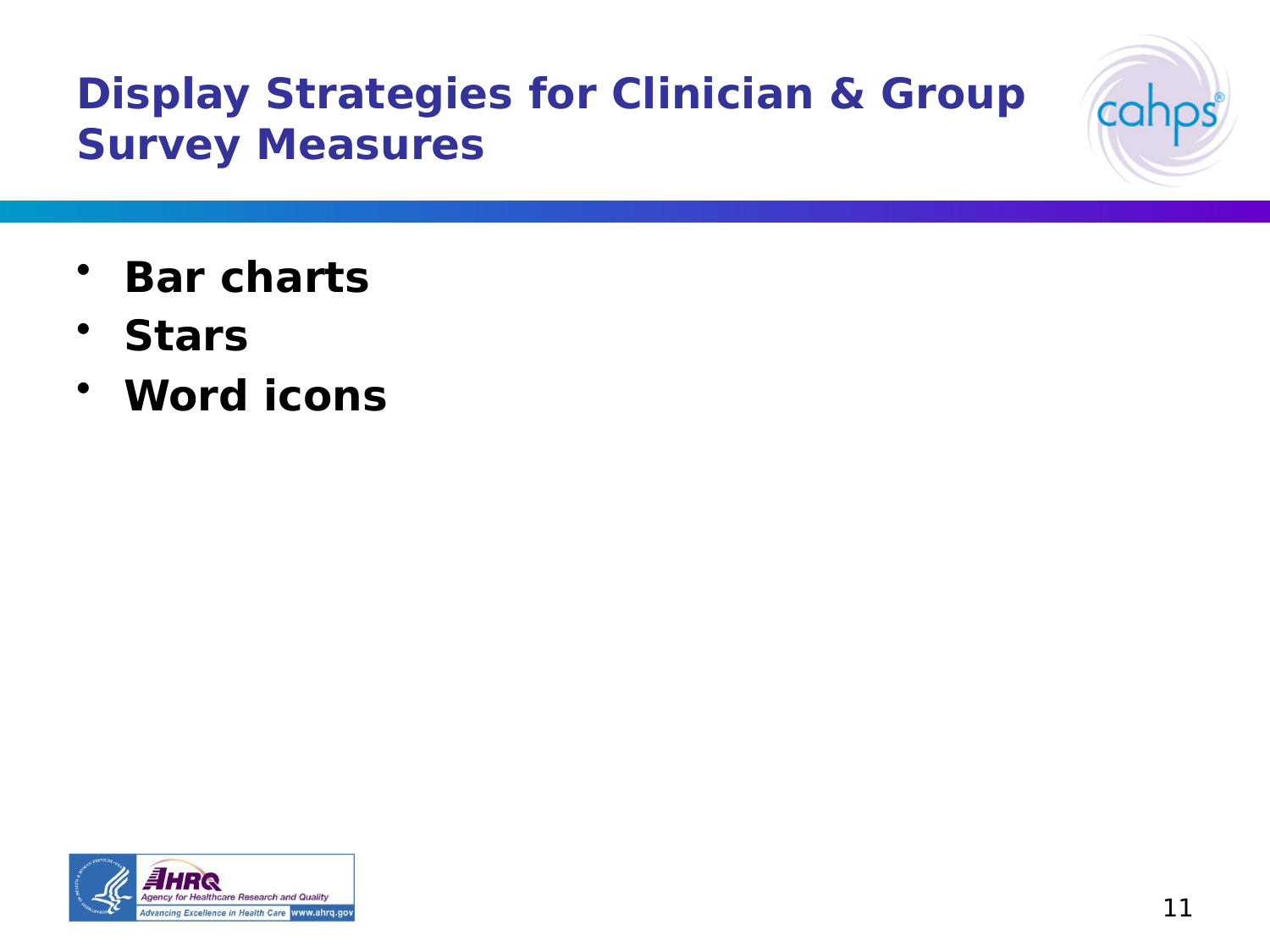

# Display Strategies for Clinician & Group Survey Measures
Bar charts
Stars
Word icons
11